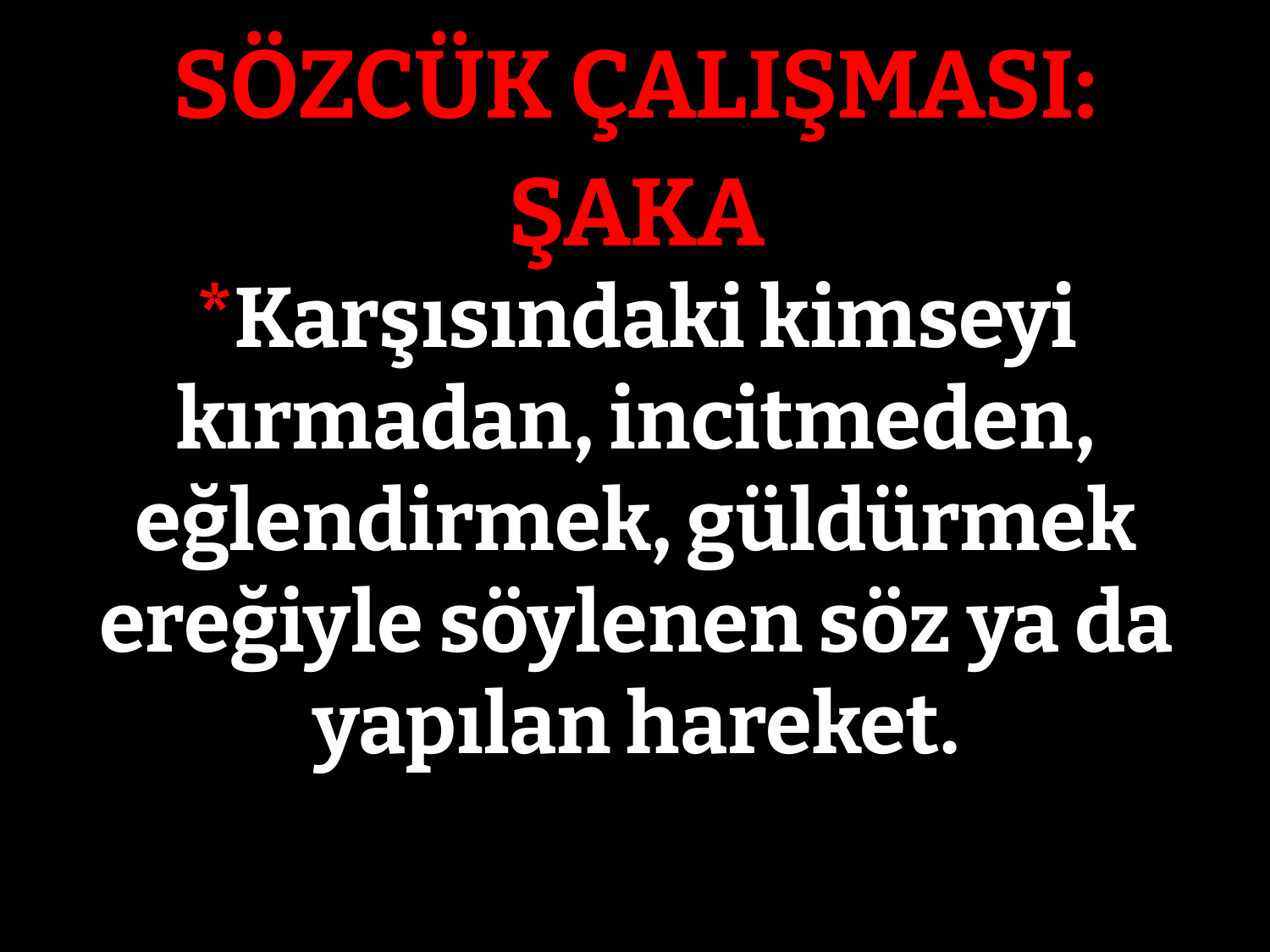

SÖZCÜK ÇALIŞMASI:
ŞAKA
*Karşısındaki kimseyi kırmadan, incitmeden, eğlendirmek, güldürmek ereğiyle söylenen söz ya da yapılan hareket.